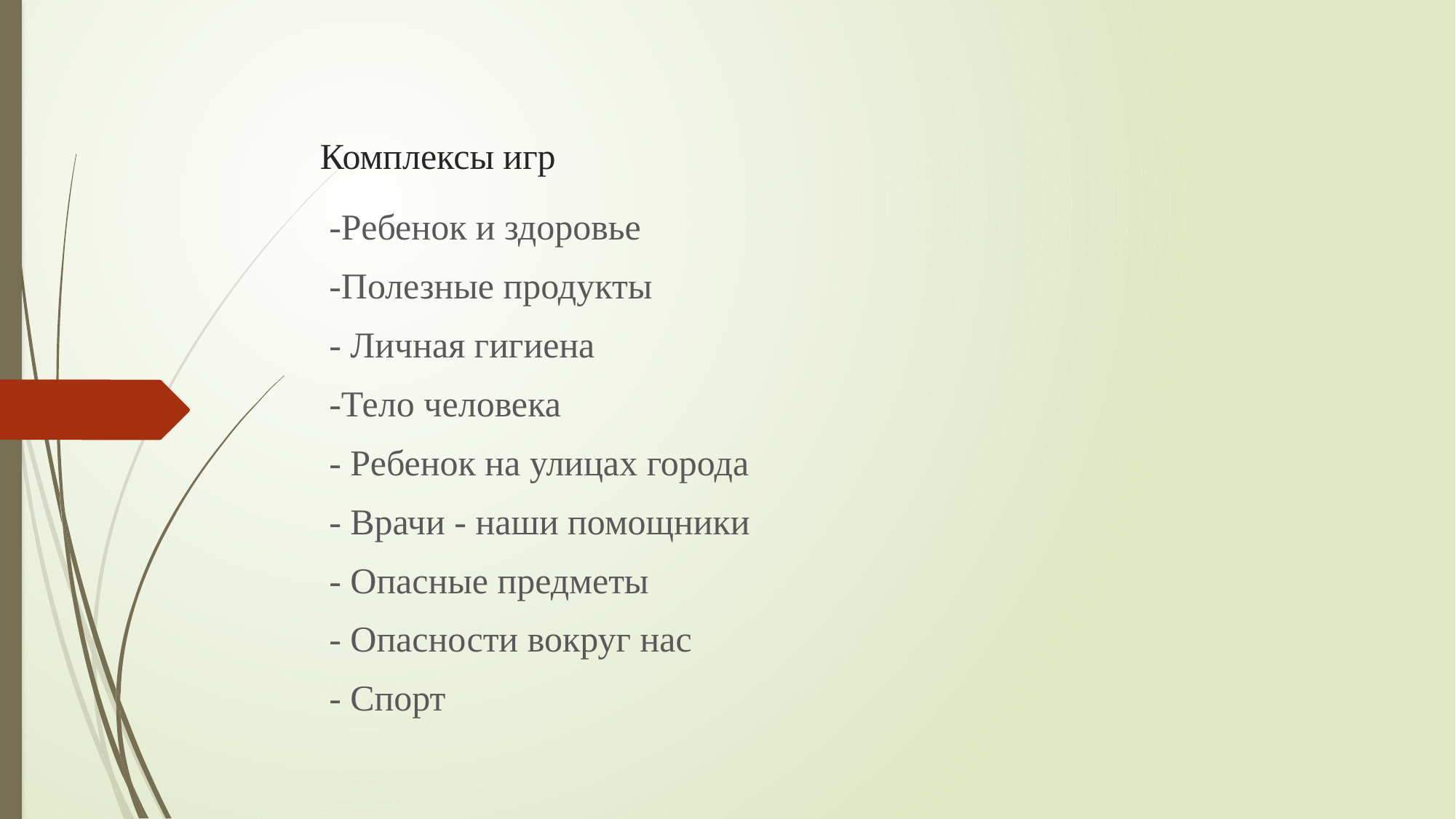

# Комплексы игр
 -Ребенок и здоровье
 -Полезные продукты
 - Личная гигиена
 -Тело человека
 - Ребенок на улицах города
 - Врачи - наши помощники
 - Опасные предметы
 - Опасности вокруг нас
 - Спорт